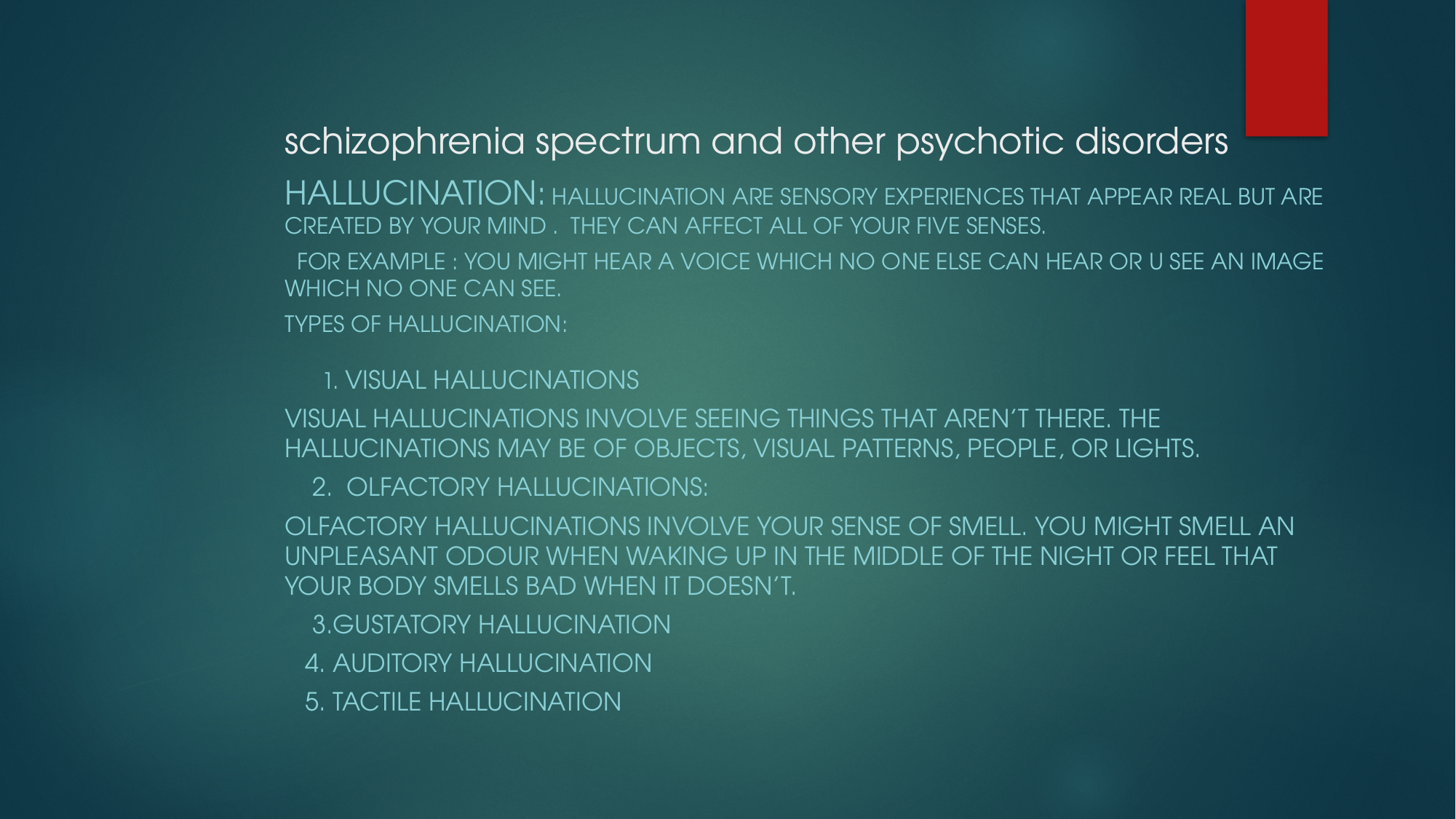

# schizophrenia spectrum and other psychotic disorders
Hallucination: Hallucination are sensory experiences that appear real but are created by your mind .  They can affect all of your five senses.
  For example : You might hear a voice which no one else can hear or u see an image which no one can see.
Types of hallucination:
      1. Visual hallucinations
Visual hallucinations involve seeing things that aren’t there. The hallucinations may be of objects, visual patterns, people, or lights.
    2.  Olfactory hallucinations:
Olfactory hallucinations involve your sense of smell. You might smell an unpleasant odour when waking up in the middle of the night or feel that your body smells bad when it doesn’t.
    3.Gustatory hallucination
   4. Auditory hallucination
   5. Tactile hallucination